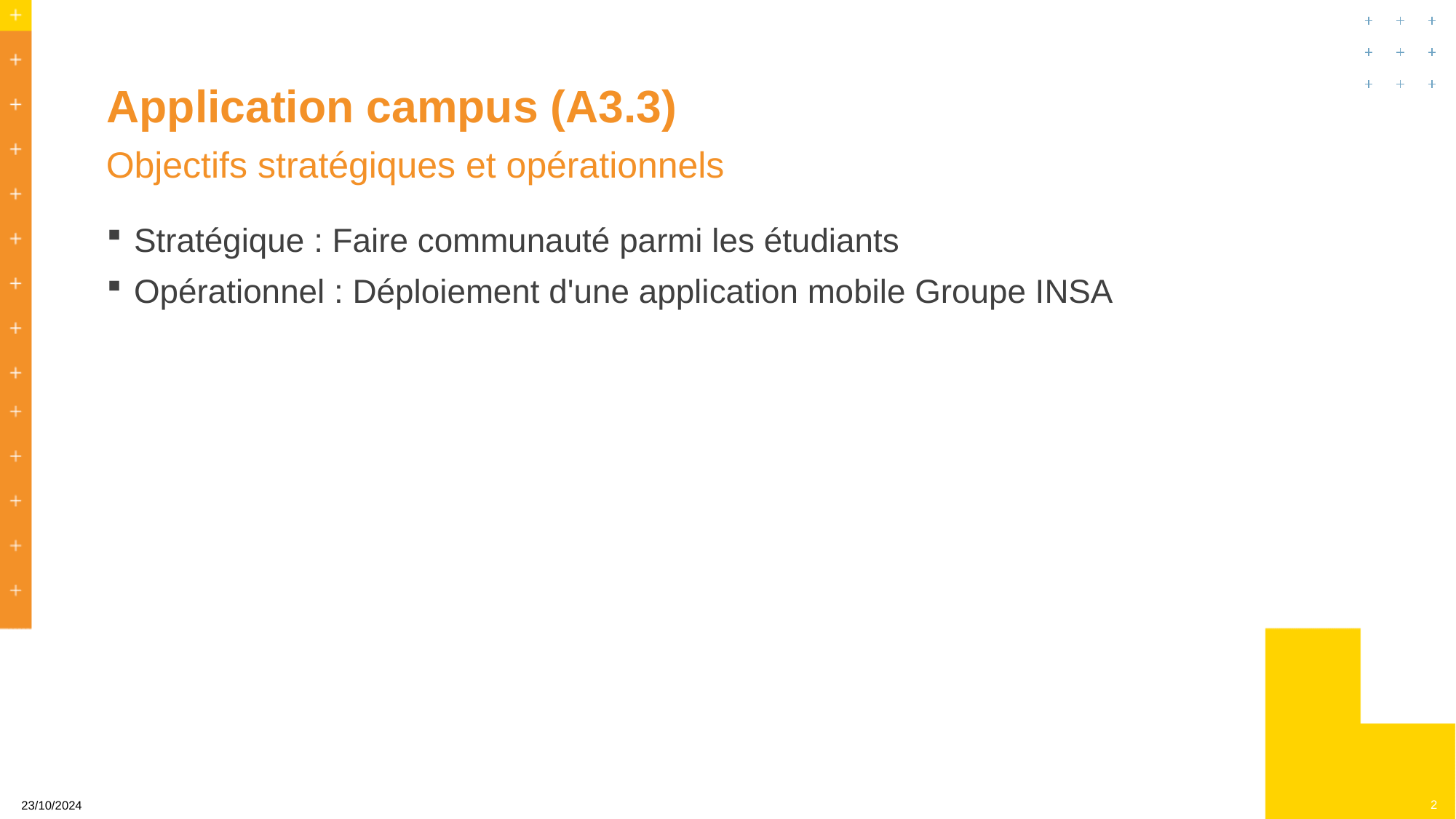

# Application campus (A3.3)
Objectifs stratégiques et opérationnels
Stratégique : Faire communauté parmi les étudiants
Opérationnel : Déploiement d'une application mobile Groupe INSA
2
23/10/2024